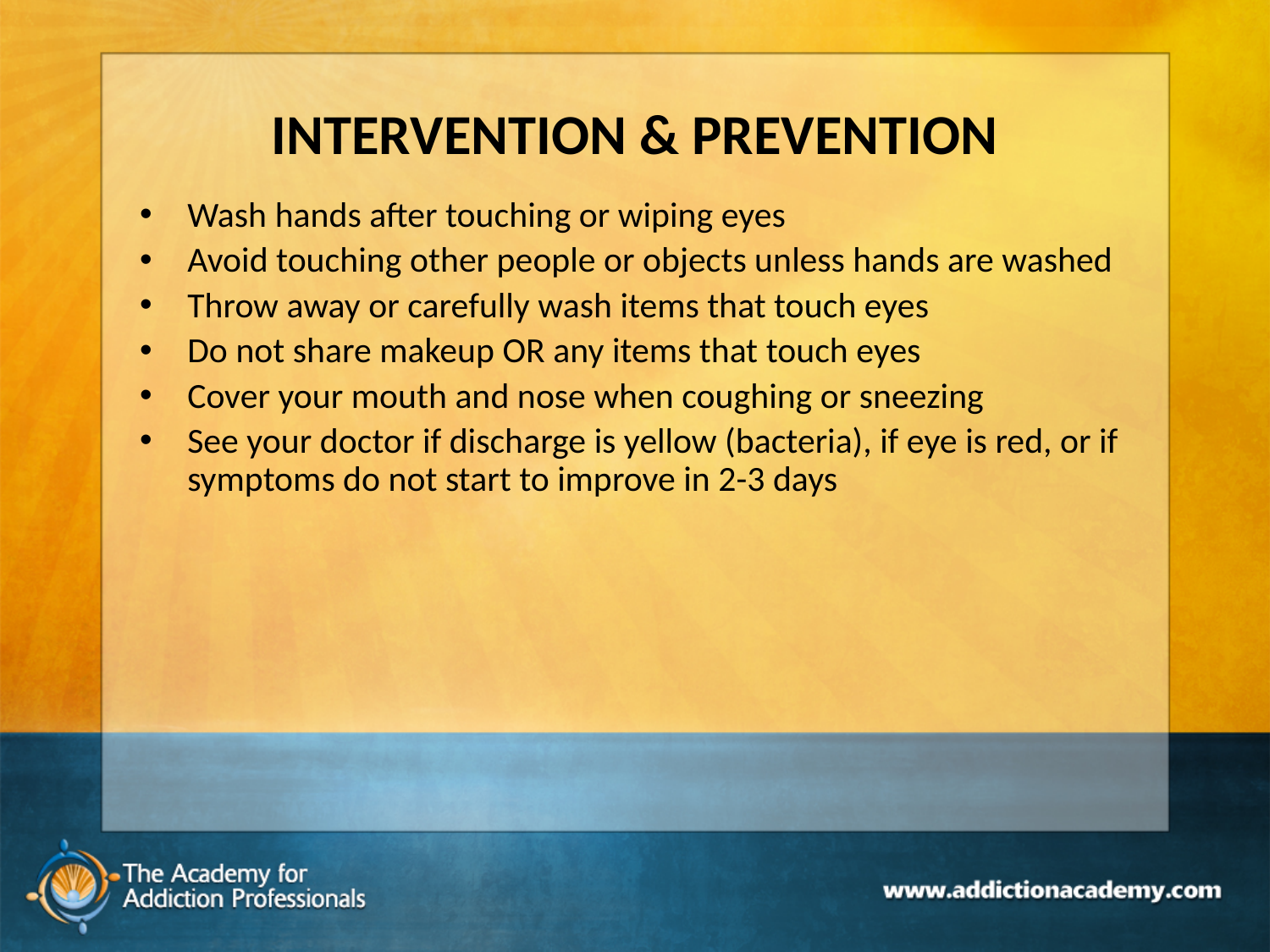

# INTERVENTION & PREVENTION
Wash hands after touching or wiping eyes
Avoid touching other people or objects unless hands are washed
Throw away or carefully wash items that touch eyes
Do not share makeup OR any items that touch eyes
Cover your mouth and nose when coughing or sneezing
See your doctor if discharge is yellow (bacteria), if eye is red, or if symptoms do not start to improve in 2-3 days